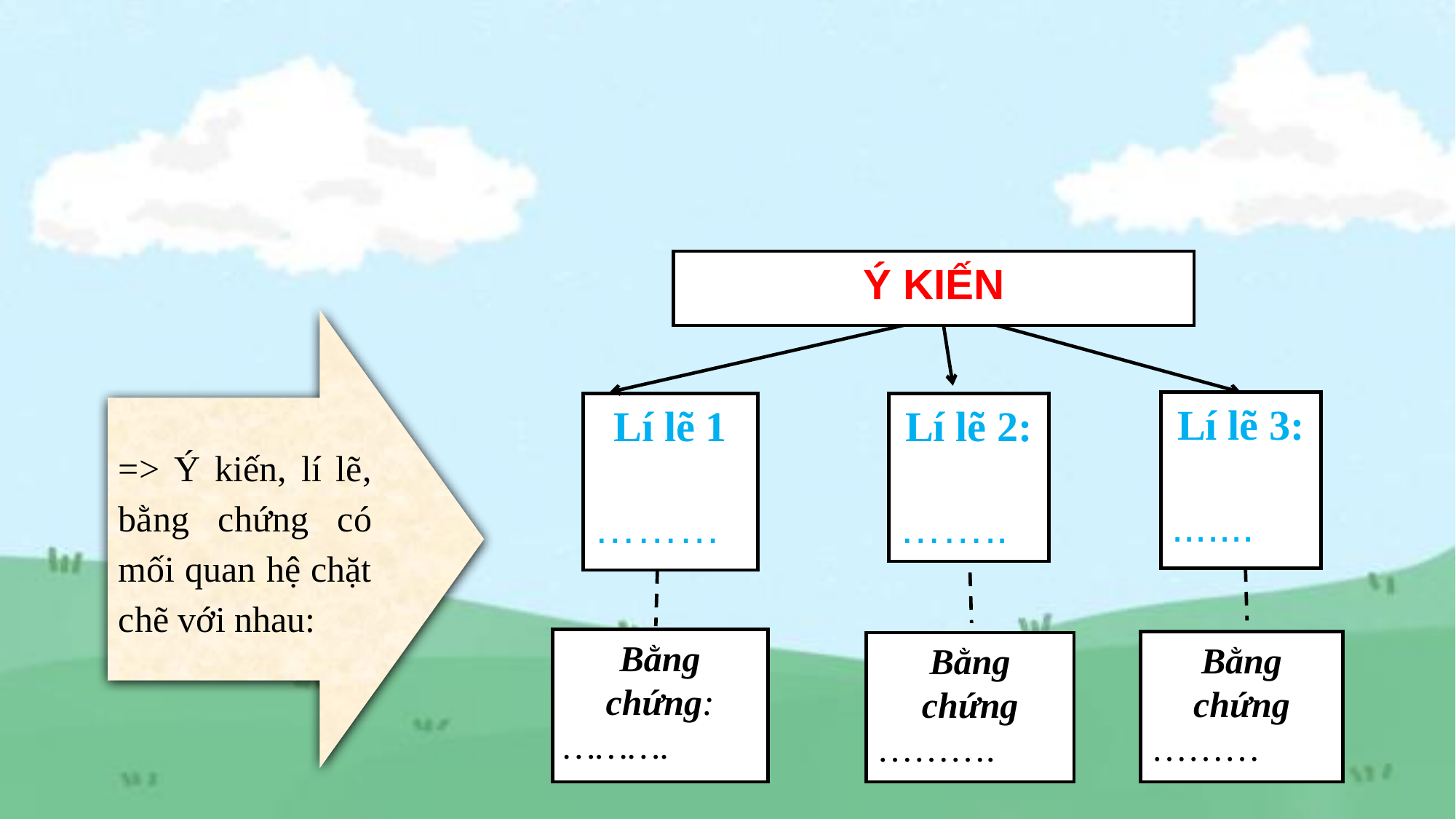

Ý KIẾN
Lí lẽ 3:

.......
Lí lẽ 2:

……..
Lí lẽ 1

………
Bằng chứng:
……….
Bằng chứng
………
Bằng chứng
……….
=> Ý kiến, lí lẽ, bằng chứng có mối quan hệ chặt chẽ với nhau: